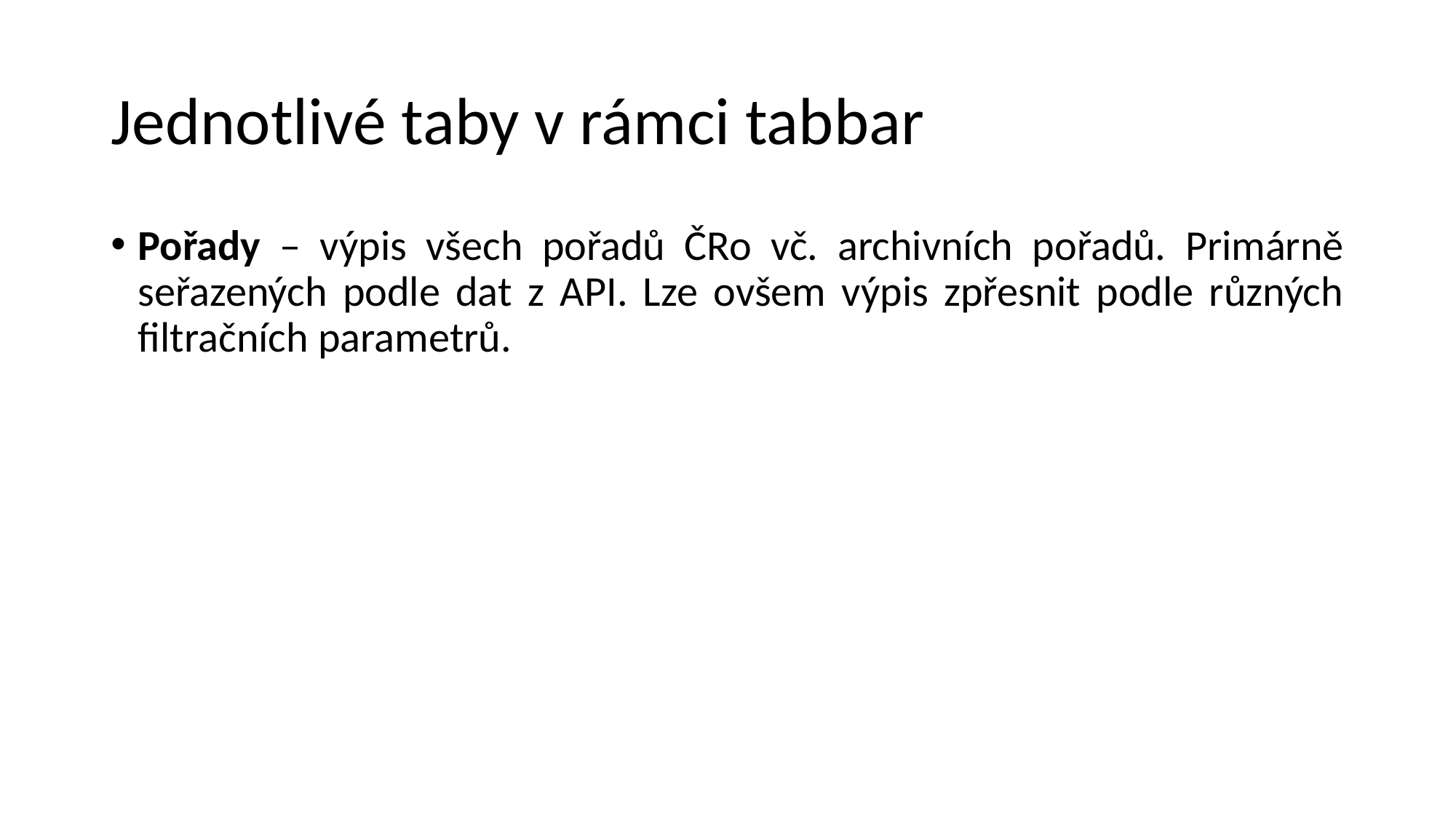

# Jednotlivé taby v rámci tabbar
Pořady – výpis všech pořadů ČRo vč. archivních pořadů. Primárně seřazených podle dat z API. Lze ovšem výpis zpřesnit podle různých filtračních parametrů.